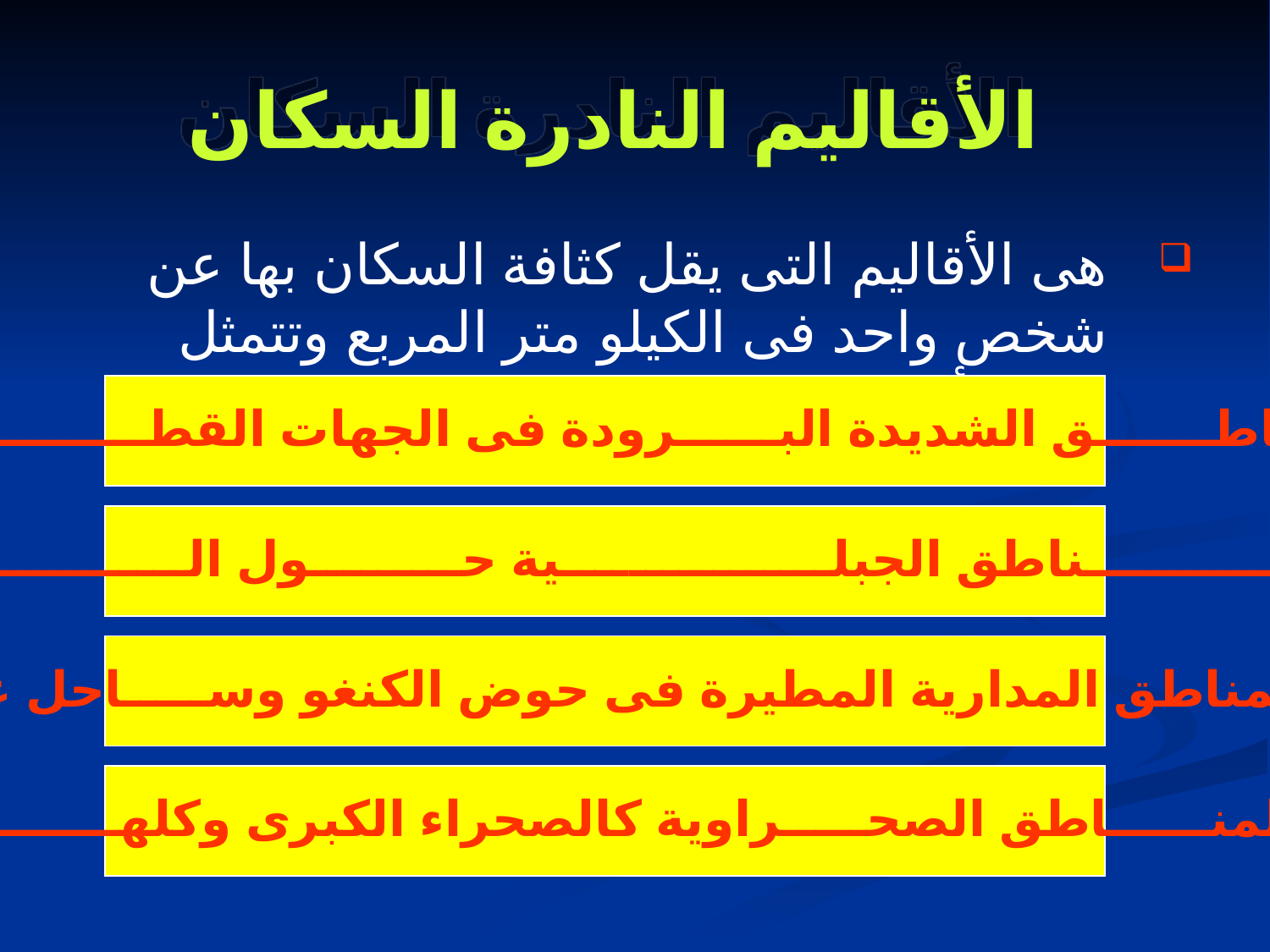

# الأقاليم النادرة السكان
هى الأقاليم التى يقل كثافة السكان بها عن شخص واحد فى الكيلو متر المربع وتتمثل هذه الأقاليم فى :
المناطـــــــق الشديدة البــــــرودة فى الجهات القطــــــــــــــبية
المــــــــــــــناطق الجبلــــــــــــــــية حـــــــــول الـــــــــــــــعالم
المناطق المدارية المطيرة فى حوض الكنغو وســـــاحل غانة
المنــــــاطق الصحـــــراوية كالصحراء الكبرى وكلهـــــــارى